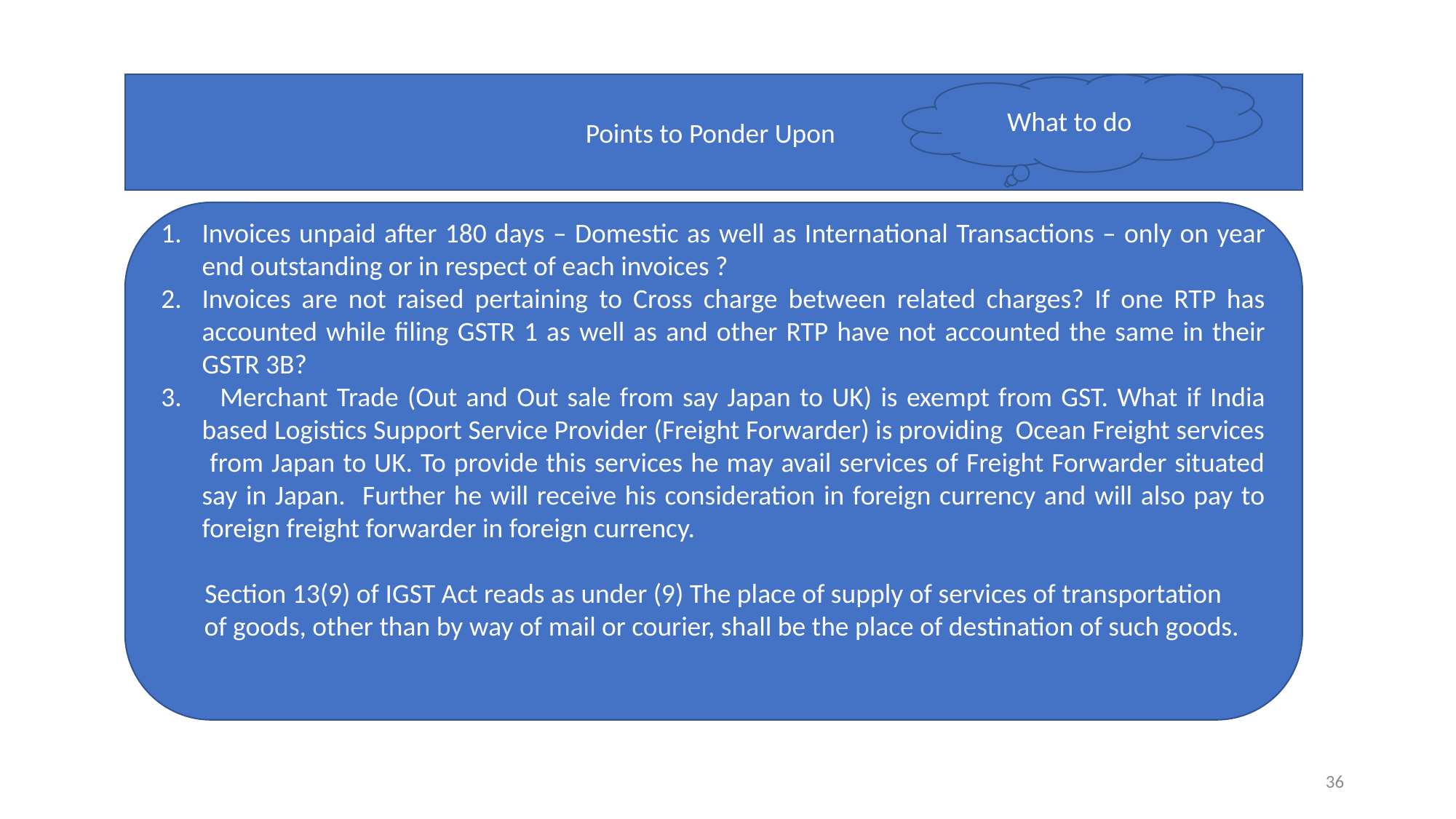

Points to Ponder Upon
What to do
Invoices unpaid after 180 days – Domestic as well as International Transactions – only on year end outstanding or in respect of each invoices ?
Invoices are not raised pertaining to Cross charge between related charges? If one RTP has accounted while filing GSTR 1 as well as and other RTP have not accounted the same in their GSTR 3B?
  Merchant Trade (Out and Out sale from say Japan to UK) is exempt from GST. What if India based Logistics Support Service Provider (Freight Forwarder) is providing  Ocean Freight services  from Japan to UK. To provide this services he may avail services of Freight Forwarder situated say in Japan.  Further he will receive his consideration in foreign currency and will also pay to foreign freight forwarder in foreign currency.

       Section 13(9) of IGST Act reads as under (9) The place of supply of services of transportation               of goods, other than by way of mail or courier, shall be the place of destination of such goods.

36